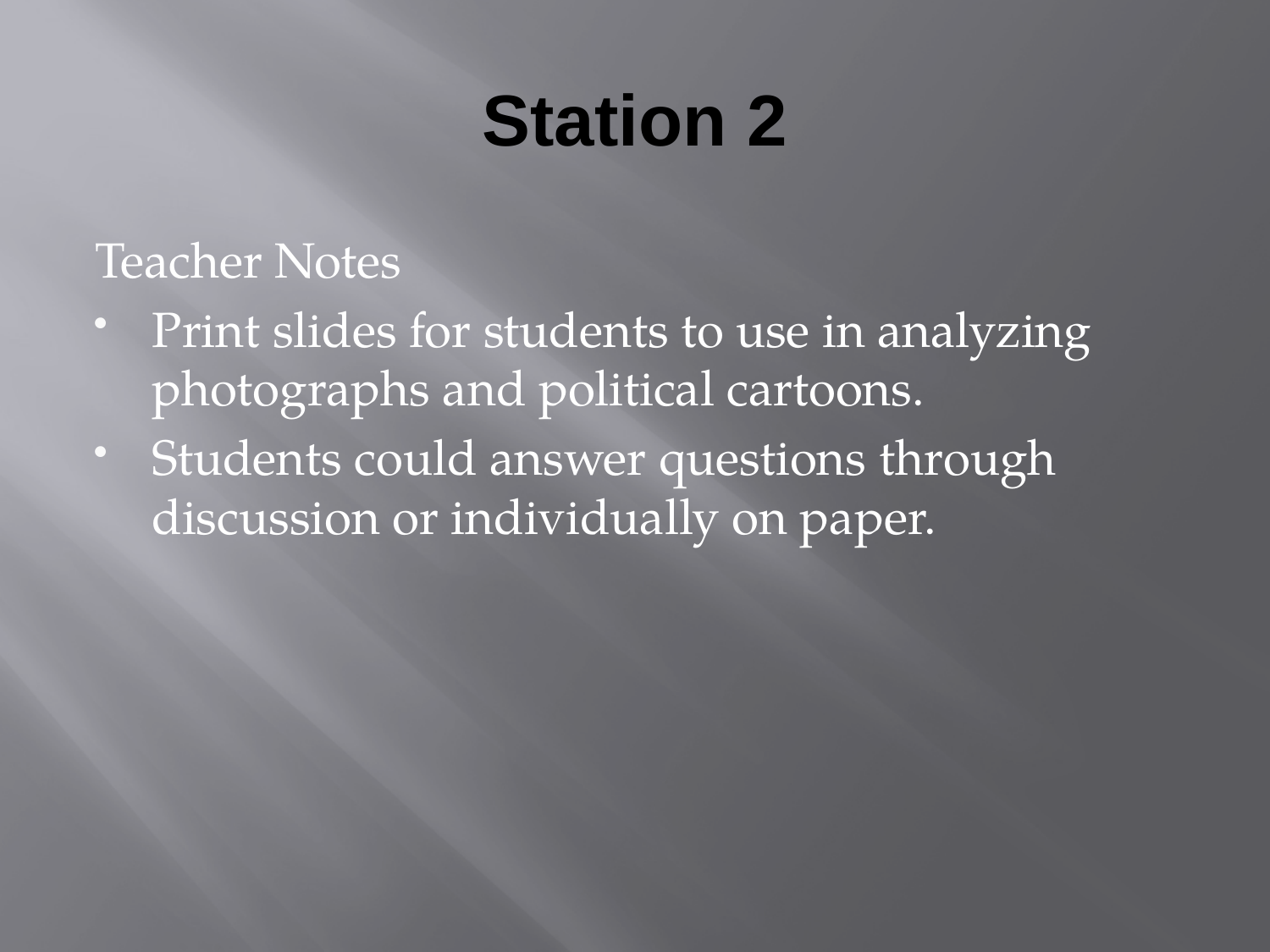

# Station 2
Teacher Notes
Print slides for students to use in analyzing photographs and political cartoons.
Students could answer questions through discussion or individually on paper.